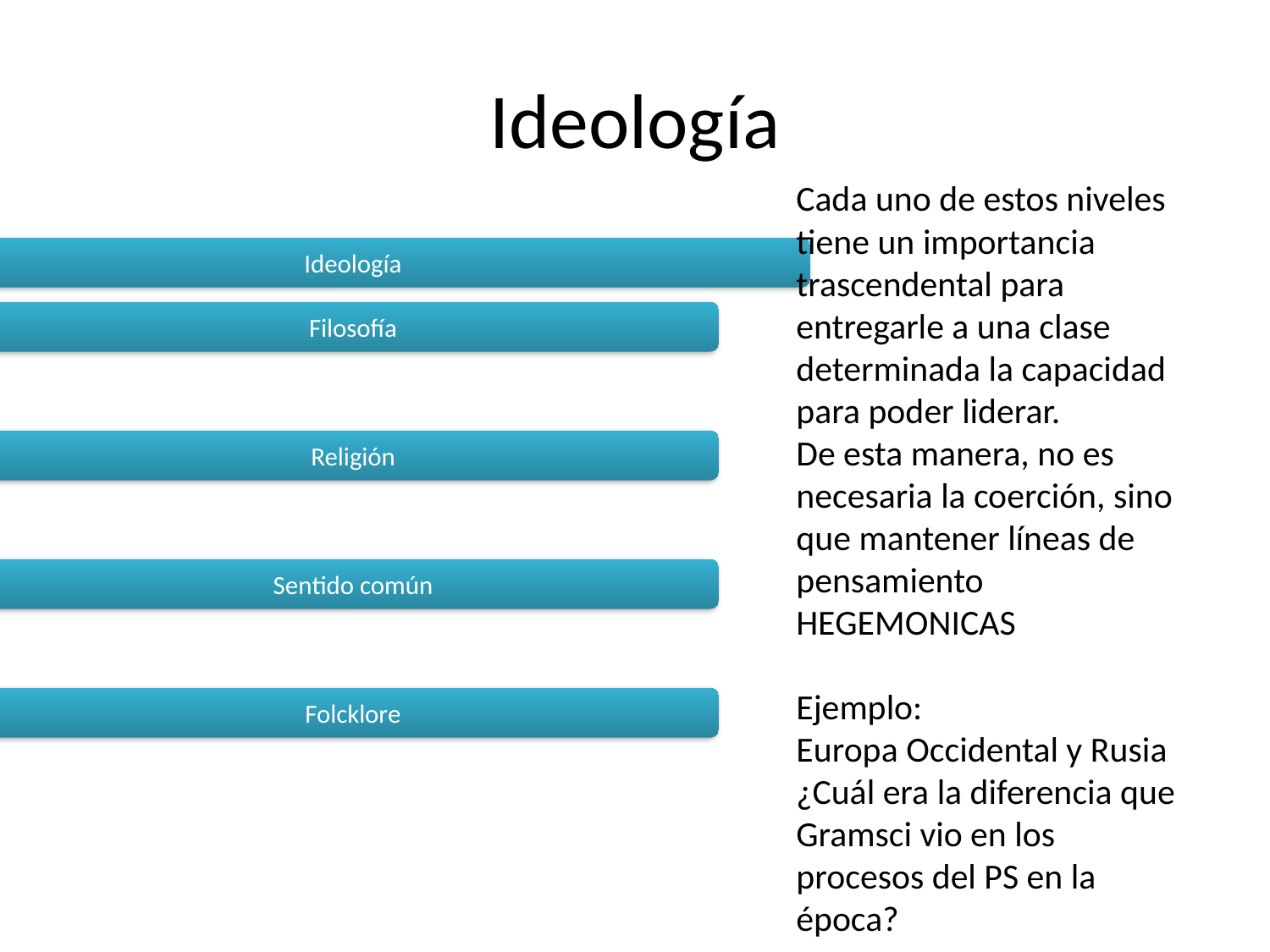

# Ideología
Cada uno de estos niveles tiene un importancia trascendental para entregarle a una clase determinada la capacidad para poder liderar.
De esta manera, no es necesaria la coerción, sino que mantener líneas de pensamiento HEGEMONICAS

Ejemplo:
Europa Occidental y Rusia
¿Cuál era la diferencia que Gramsci vio en los procesos del PS en la época?
Ideología
Filosofía
Religión
Sentido común
Folcklore